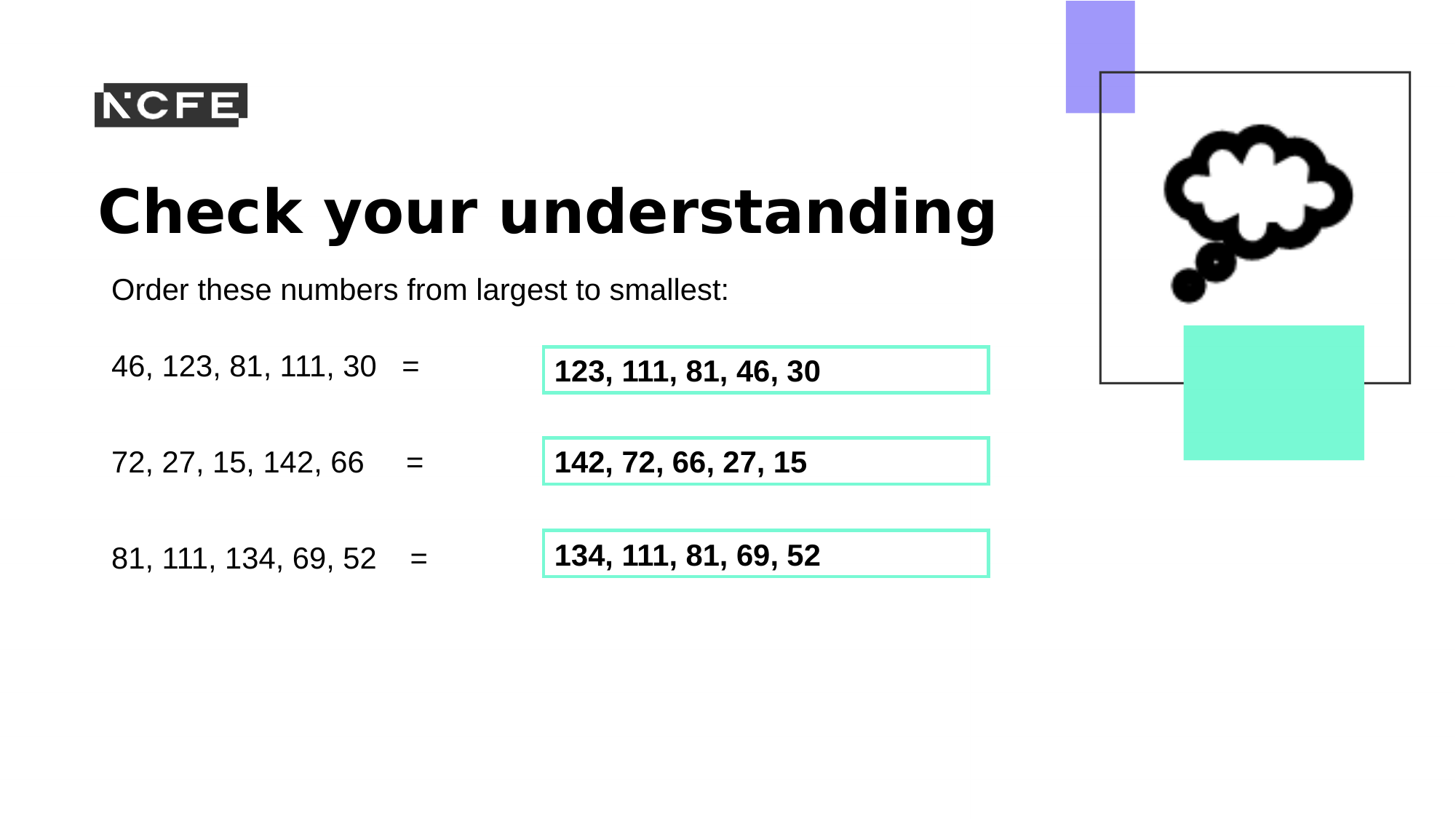

Order these numbers from largest to smallest:
46, 123, 81, 111, 30   =

72, 27, 15, 142, 66     =

81, 111, 134, 69, 52    =

123, 111, 81, 46, 30
142, 72, 66, 27, 15
134, 111, 81, 69, 52